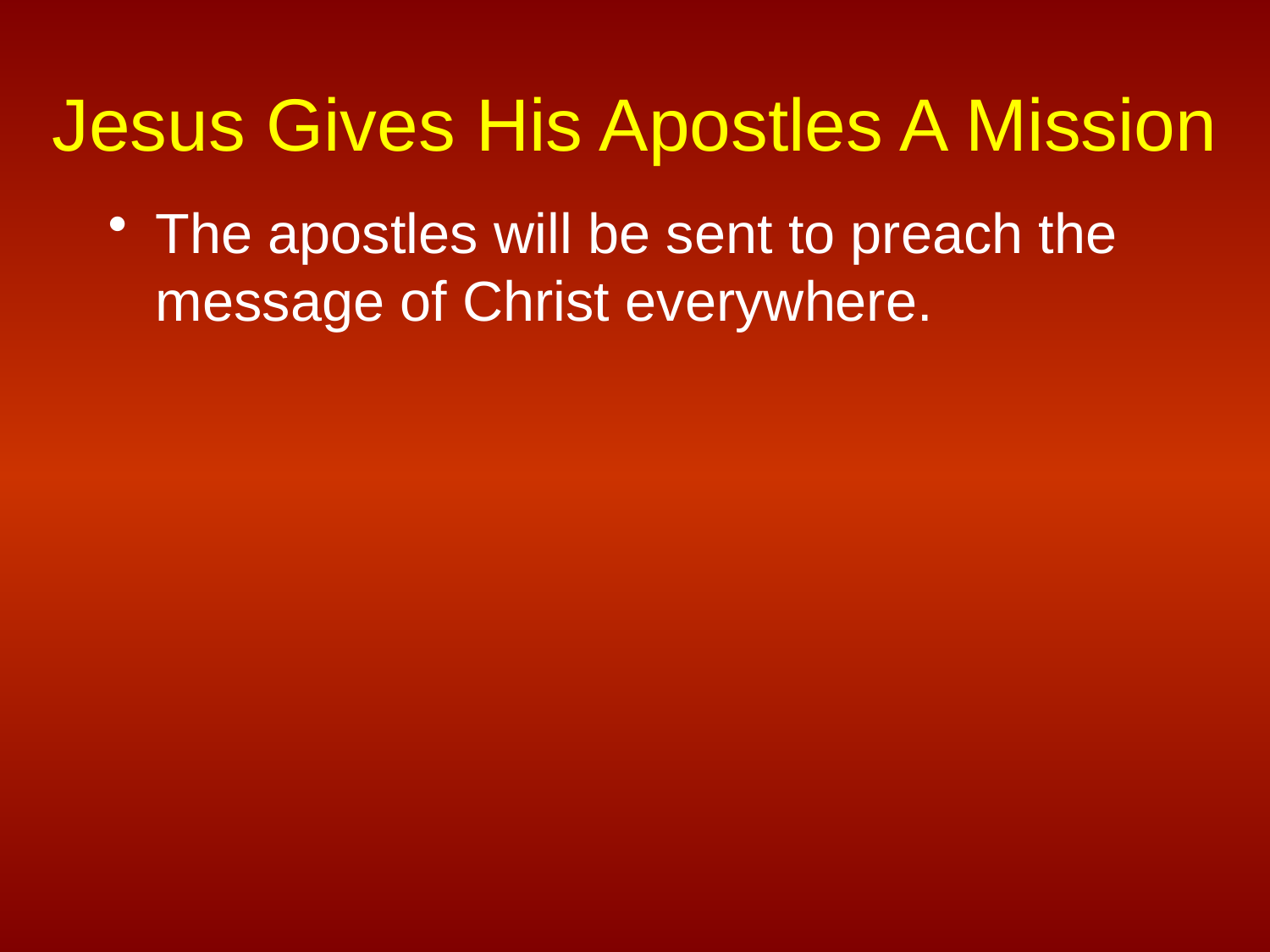

# Jesus Gives His Apostles A Mission
The apostles will be sent to preach the message of Christ everywhere.